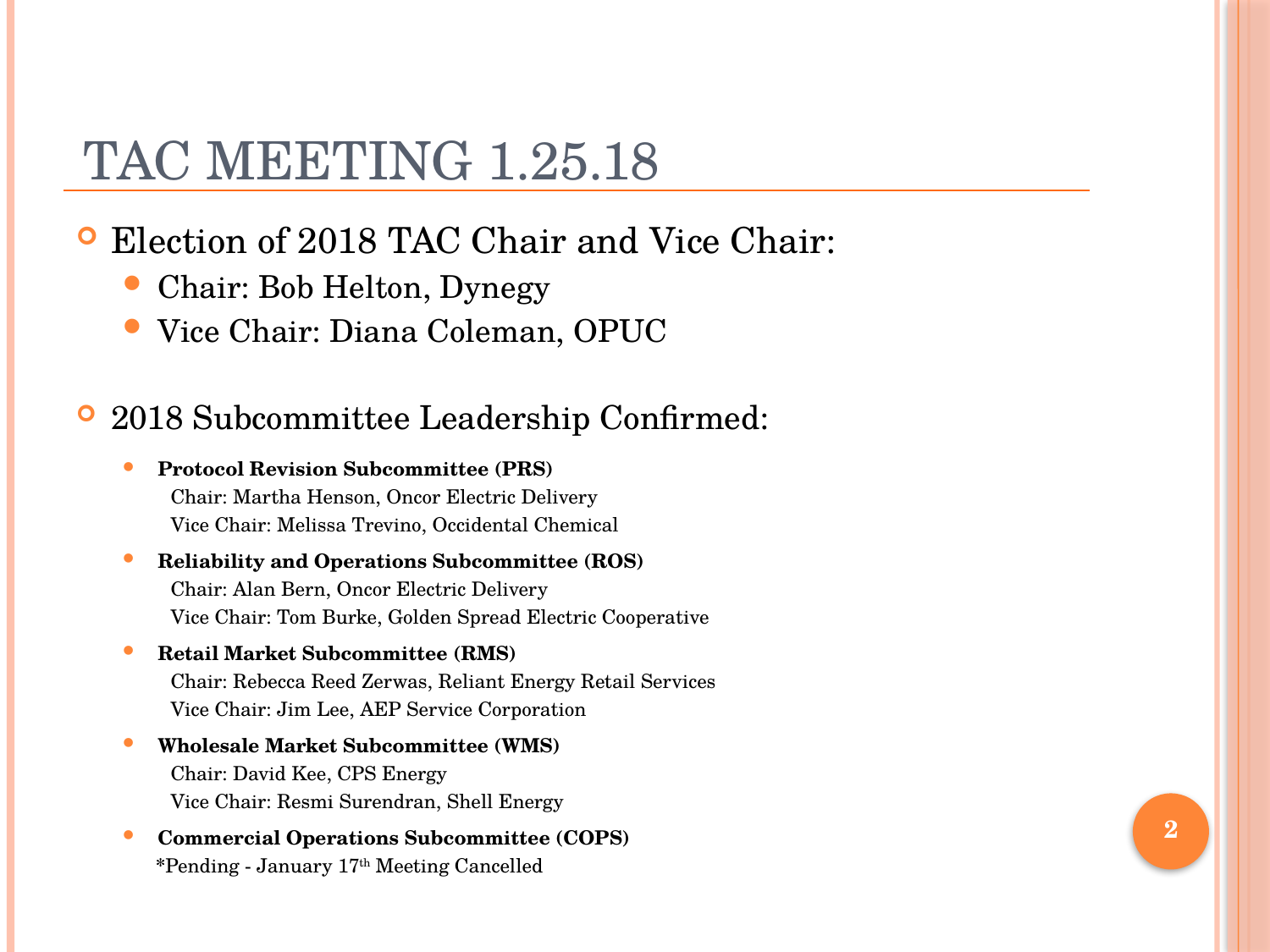

# TAC Meeting 1.25.18
Election of 2018 TAC Chair and Vice Chair:
Chair: Bob Helton, Dynegy
Vice Chair: Diana Coleman, OPUC

2018 Subcommittee Leadership Confirmed:

Protocol Revision Subcommittee (PRS)
	Chair: Martha Henson, Oncor Electric Delivery
	Vice Chair: Melissa Trevino, Occidental Chemical

Reliability and Operations Subcommittee (ROS)
	Chair: Alan Bern, Oncor Electric Delivery
	Vice Chair: Tom Burke, Golden Spread Electric Cooperative

Retail Market Subcommittee (RMS)
	Chair: Rebecca Reed Zerwas, Reliant Energy Retail Services
	Vice Chair: Jim Lee, AEP Service Corporation

Wholesale Market Subcommittee (WMS)
	Chair: David Kee, CPS Energy
	Vice Chair: Resmi Surendran, Shell Energy

Commercial Operations Subcommittee (COPS)
      *Pending - January 17th Meeting Cancelled
2